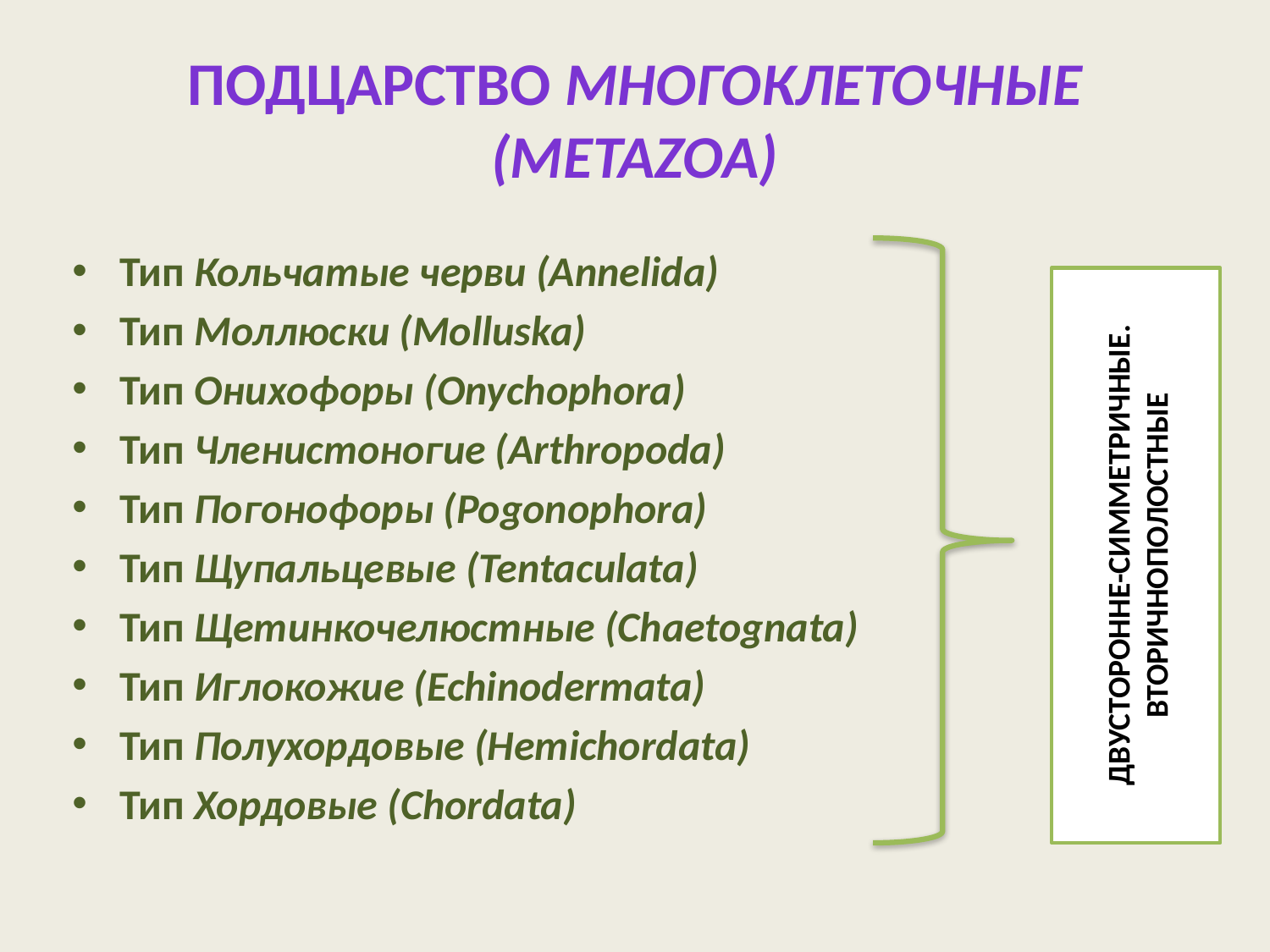

# Подцарство Многоклеточные (Metazoa)

Тип Кольчатые черви (Annelida)
Тип Моллюски (Molluska)
Тип Онихофоры (Onychophora)
Тип Членистоногие (Arthropoda)
Тип Погонофоры (Pogonophora)
Тип Щупальцевые (Tentaculata)
Тип Щетинкочелюстные (Chaetognata)
Тип Иглокожие (Echinodermata)
Тип Полухордовые (Hemichordata)
Тип Хордовые (Chordata)
ДВУСТОРОННЕ-СИММЕТРИЧНЫЕ.
ВТОРИЧНОПОЛОСТНЫЕ